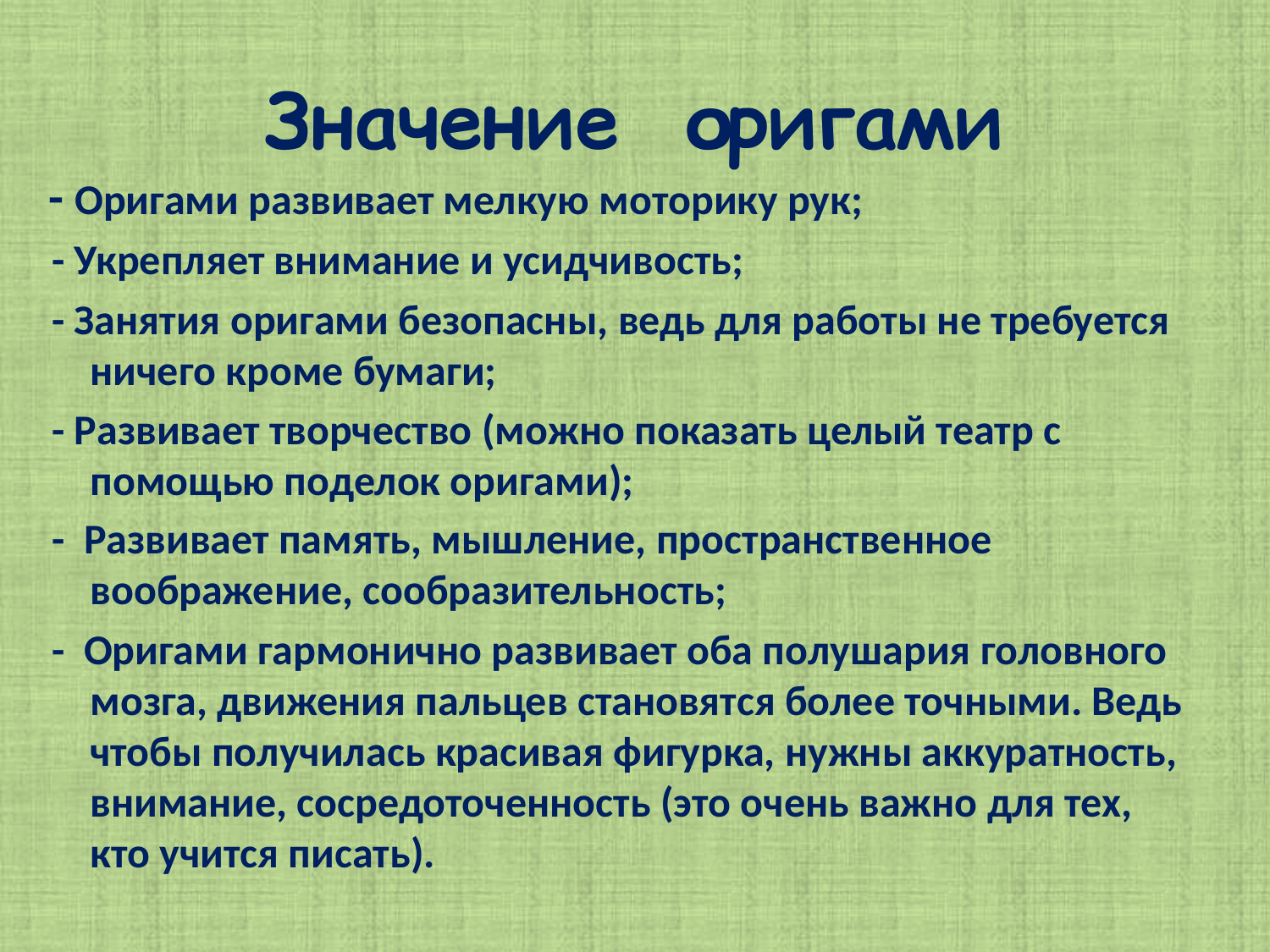

# Значение  оригами
 - Оригами развивает мелкую моторику рук;
 - Укрепляет внимание и усидчивость;
 - Занятия оригами безопасны, ведь для работы не требуется ничего кроме бумаги;
 - Развивает творчество (можно показать целый театр с помощью поделок оригами);
 -  Развивает память, мышление, пространственное воображение, сообразительность;
 -  Оригами гармонично развивает оба полушария головного мозга, движения пальцев становятся более точными. Ведь чтобы получилась красивая фигурка, нужны аккуратность, внимание, сосредоточенность (это очень важно для тех, кто учится писать).